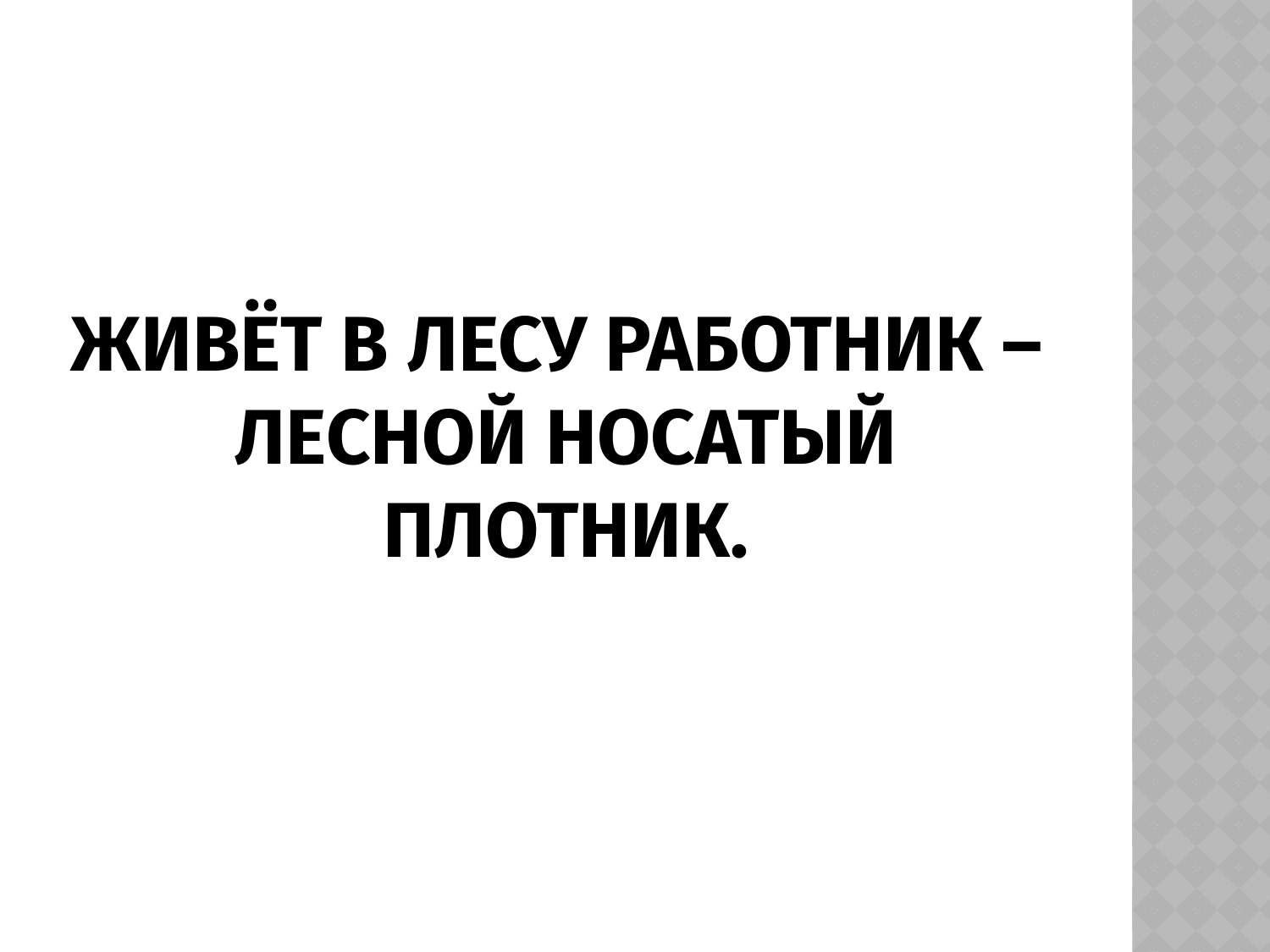

# Живёт в лесу работник – Лесной носатый плотник.